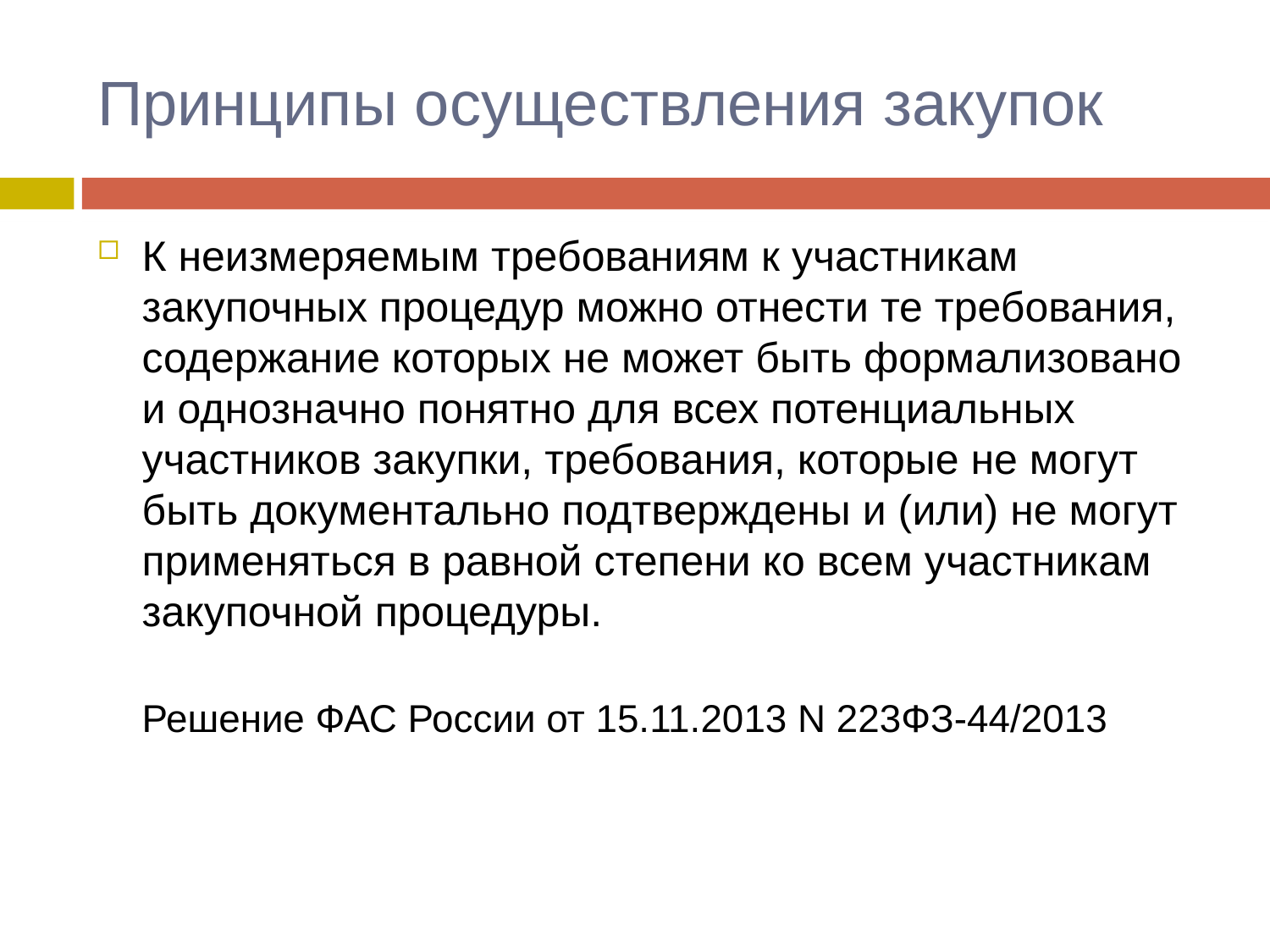

# Принципы осуществления закупок
К неизмеряемым требованиям к участникам закупочных процедур можно отнести те требования, содержание которых не может быть формализовано и однозначно понятно для всех потенциальных участников закупки, требования, которые не могут быть документально подтверждены и (или) не могут применяться в равной степени ко всем участникам закупочной процедуры.
Решение ФАС России от 15.11.2013 N 223ФЗ-44/2013